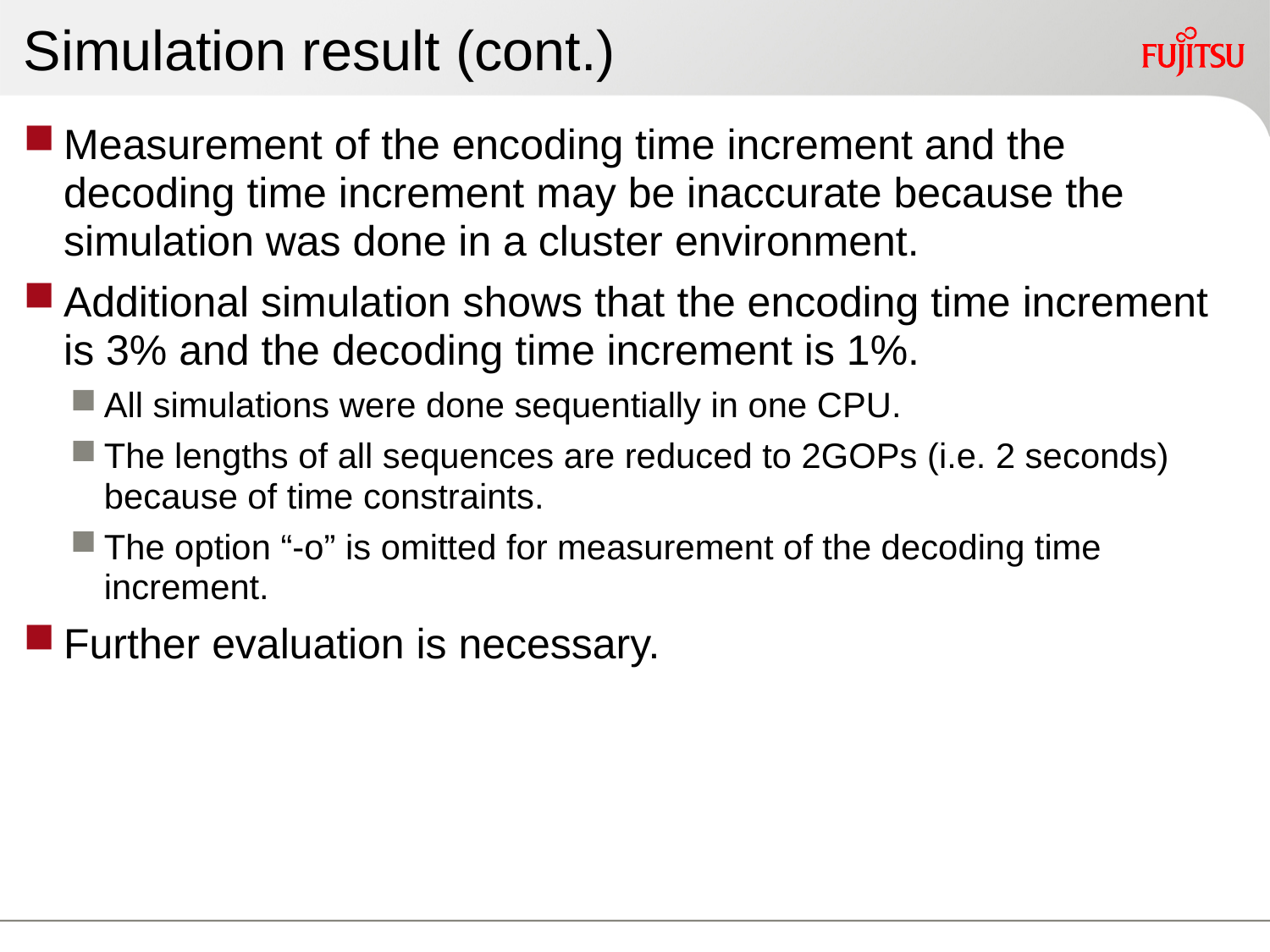

Simulation result (cont.)
Measurement of the encoding time increment and the decoding time increment may be inaccurate because the simulation was done in a cluster environment.
Additional simulation shows that the encoding time increment is 3% and the decoding time increment is 1%.
All simulations were done sequentially in one CPU.
The lengths of all sequences are reduced to 2GOPs (i.e. 2 seconds) because of time constraints.
The option “-o” is omitted for measurement of the decoding time increment.
Further evaluation is necessary.